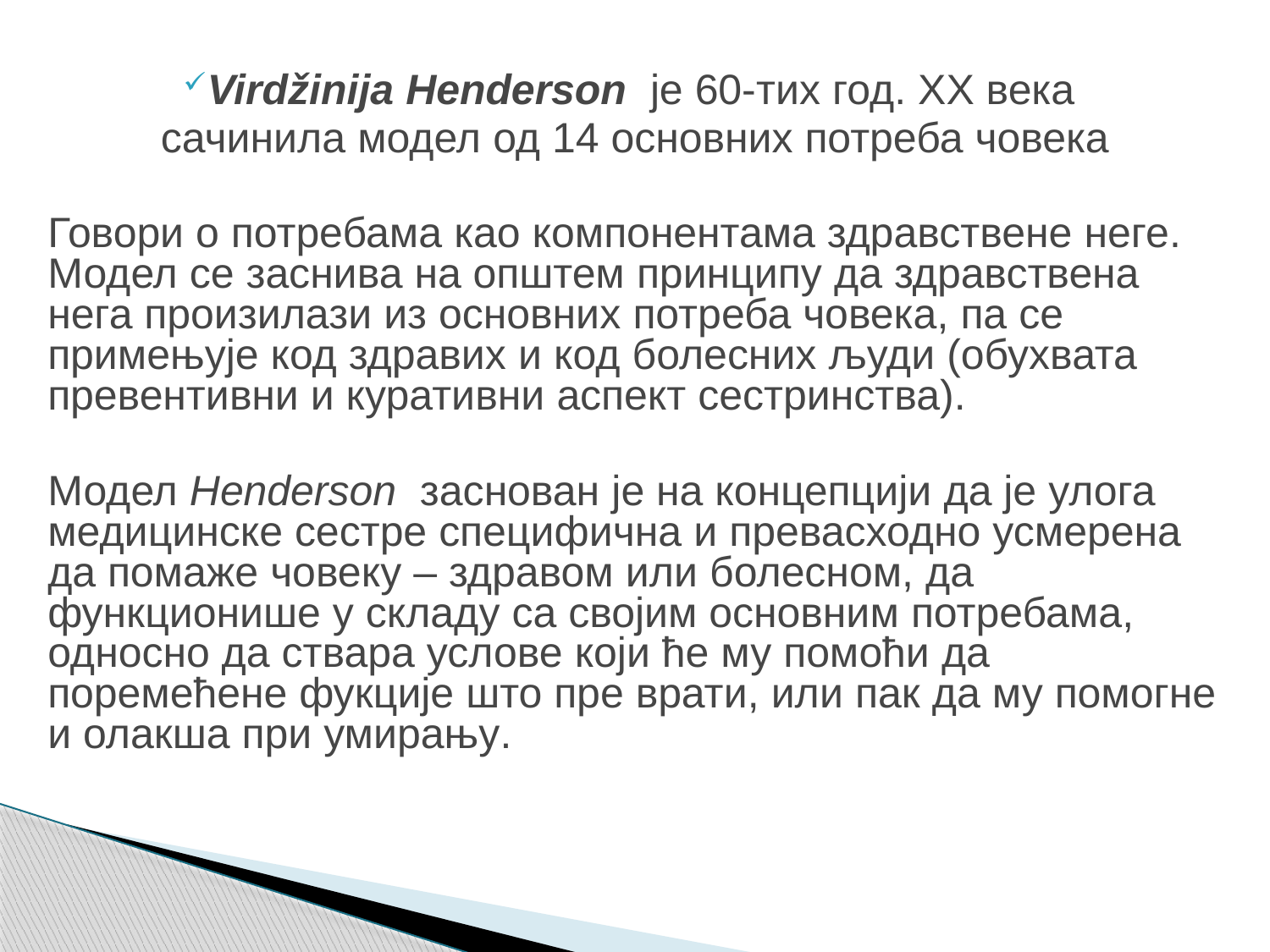

Virdžinija Henderson  је 60-тих год. XX века
сачинила модел од 14 основних потреба човека

Говори о потребама као компонентама здравствене неге. Модел се заснива на општем принципу да здравствена нега произилази из основних потреба човека, па се примењује код здравих и код болесних људи (обухвата превентивни и куративни аспект сестринства).

Модел Henderson  заснован је на концепцији да је улога медицинске сестре специфична и превасходно усмерена да помаже човеку – здравом или болесном, да функционише у складу са својим основним потребама, односно да ствара услове који ће му помоћи да поремећене фукције што пре врати, или пак да му помогне и олакша при умирању.